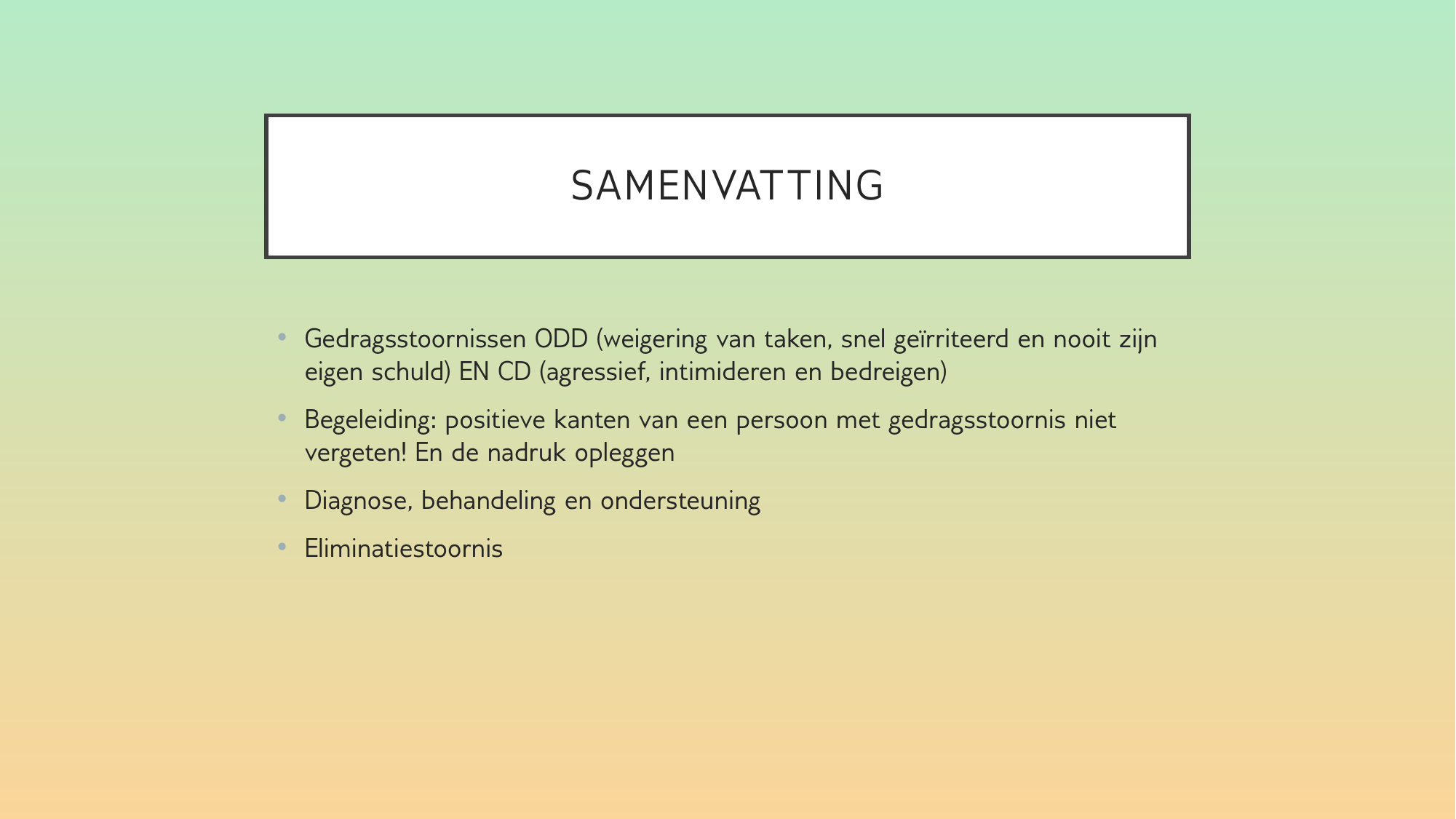

# Samenvatting
Gedragsstoornissen ODD (weigering van taken, snel geïrriteerd en nooit zijn eigen schuld) EN CD (agressief, intimideren en bedreigen)
Begeleiding: positieve kanten van een persoon met gedragsstoornis niet vergeten! En de nadruk opleggen
Diagnose, behandeling en ondersteuning
Eliminatiestoornis